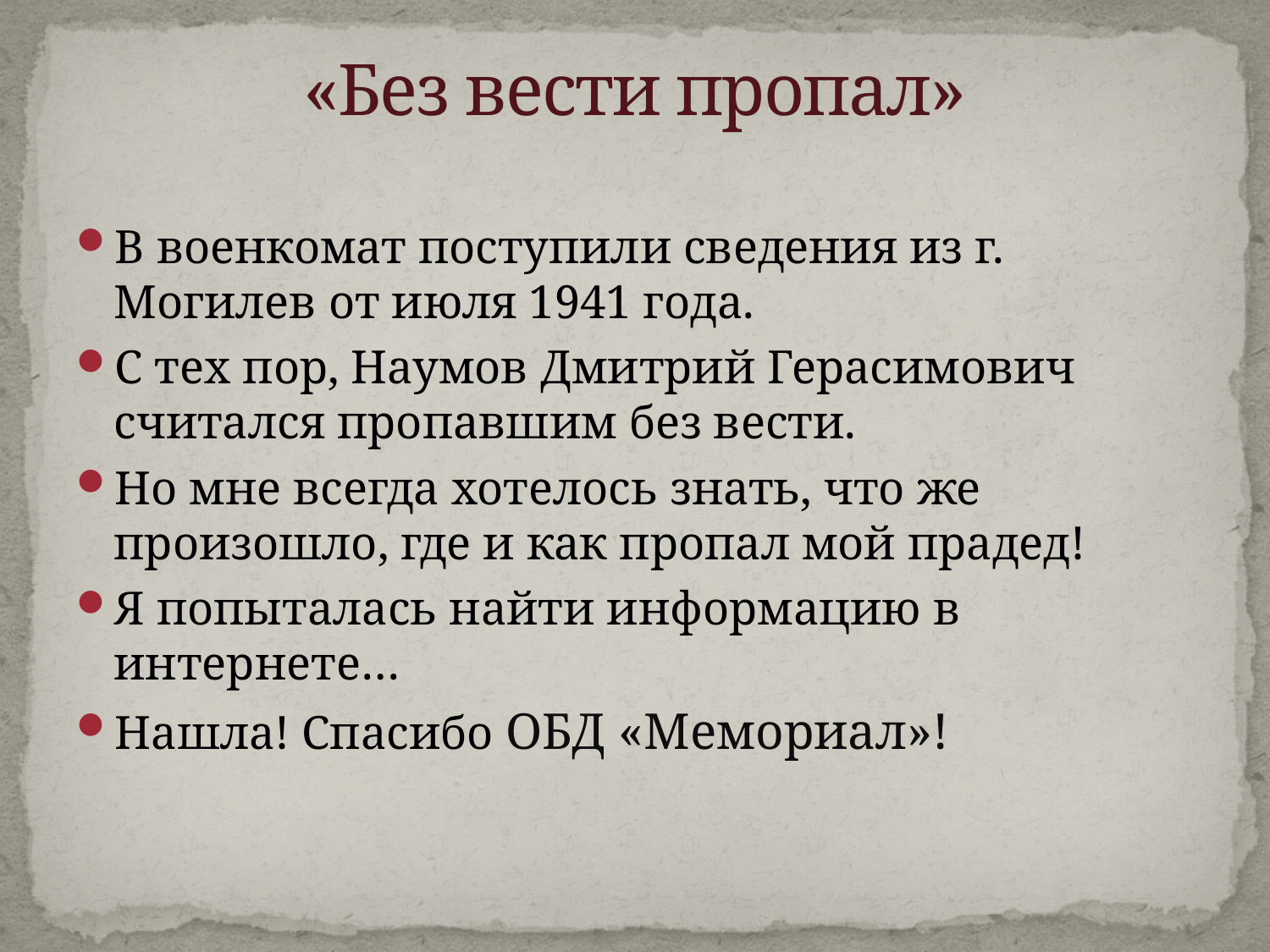

# «Без вести пропал»
В военкомат поступили сведения из г. Могилев от июля 1941 года.
С тех пор, Наумов Дмитрий Герасимович считался пропавшим без вести.
Но мне всегда хотелось знать, что же произошло, где и как пропал мой прадед!
Я попыталась найти информацию в интернете…
Нашла! Спасибо ОБД «Мемориал»!